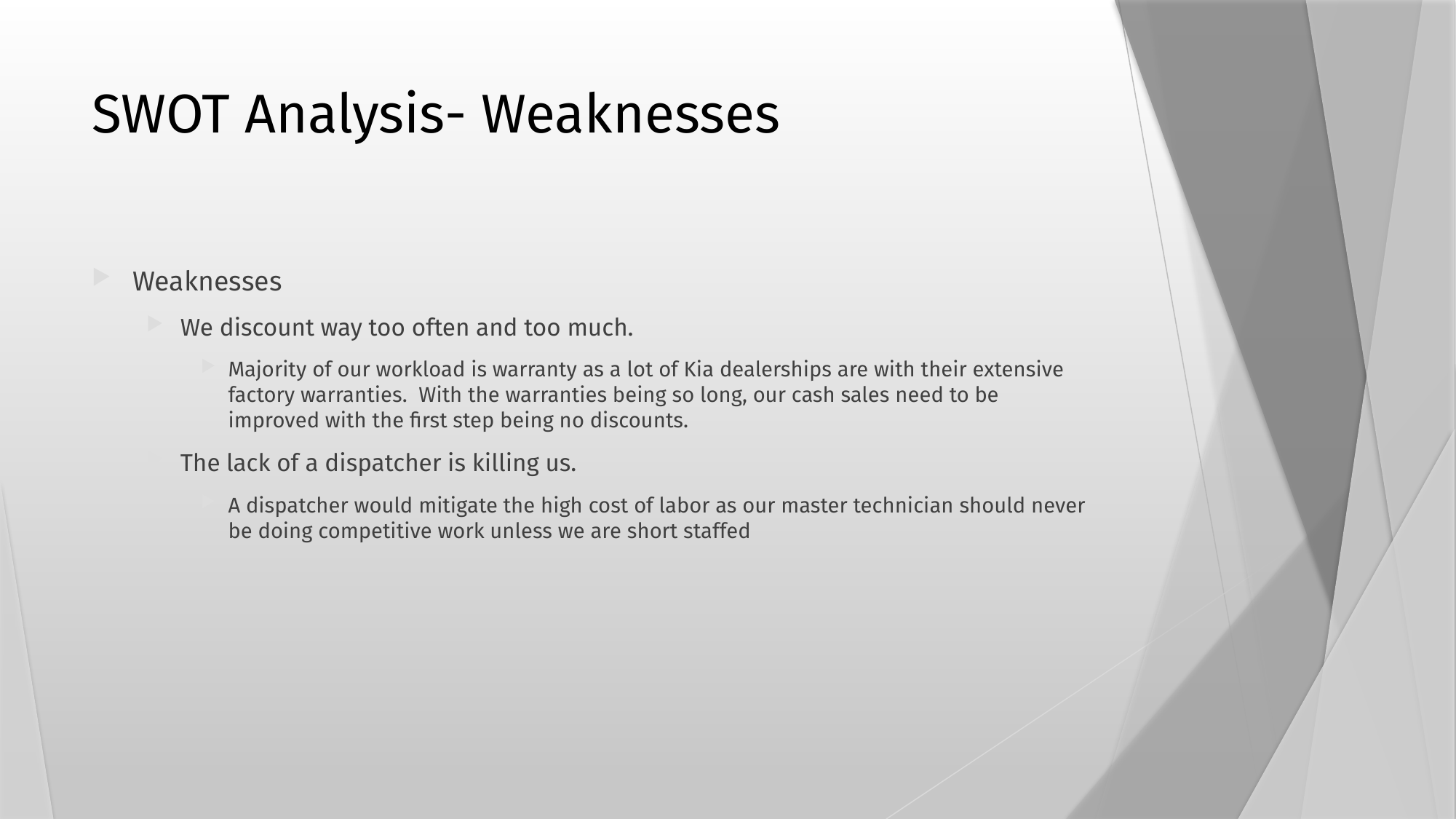

# SWOT Analysis- Weaknesses
Weaknesses
We discount way too often and too much.
Majority of our workload is warranty as a lot of Kia dealerships are with their extensive factory warranties.  With the warranties being so long, our cash sales need to be improved with the first step being no discounts.
The lack of a dispatcher is killing us.
A dispatcher would mitigate the high cost of labor as our master technician should never be doing competitive work unless we are short staffed